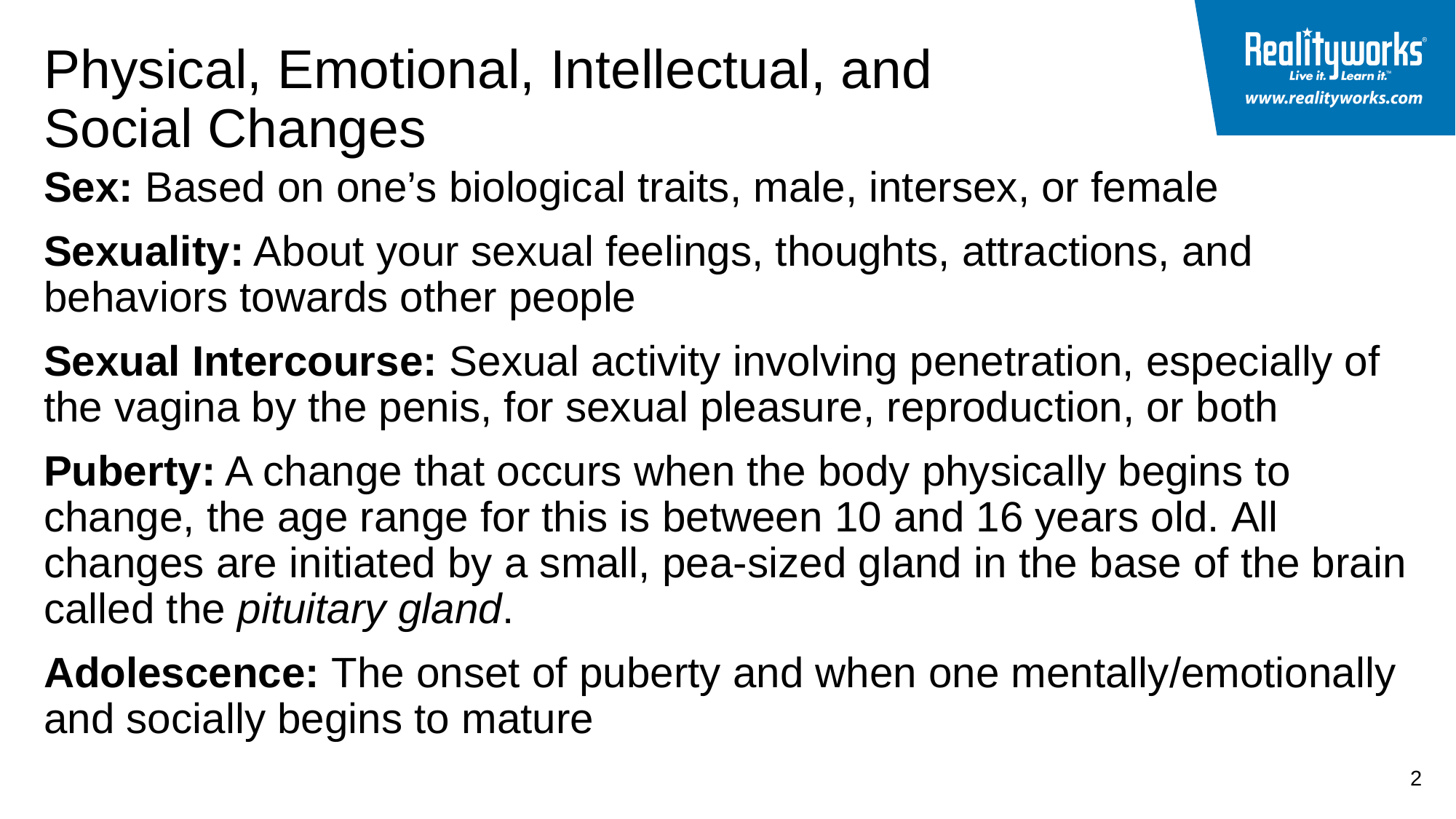

# Physical, Emotional, Intellectual, and      Social Changes
Sex: Based on one’s biological traits, male, intersex, or female
Sexuality: About your sexual feelings, thoughts, attractions, and behaviors towards other people
Sexual Intercourse: Sexual activity involving penetration, especially of the vagina by the penis, for sexual pleasure, reproduction, or both
Puberty: A change that occurs when the body physically begins to change, the age range for this is between 10 and 16 years old. All changes are initiated by a small, pea-sized gland in the base of the brain called the pituitary gland.
Adolescence: The onset of puberty and when one mentally/emotionally and socially begins to mature

2